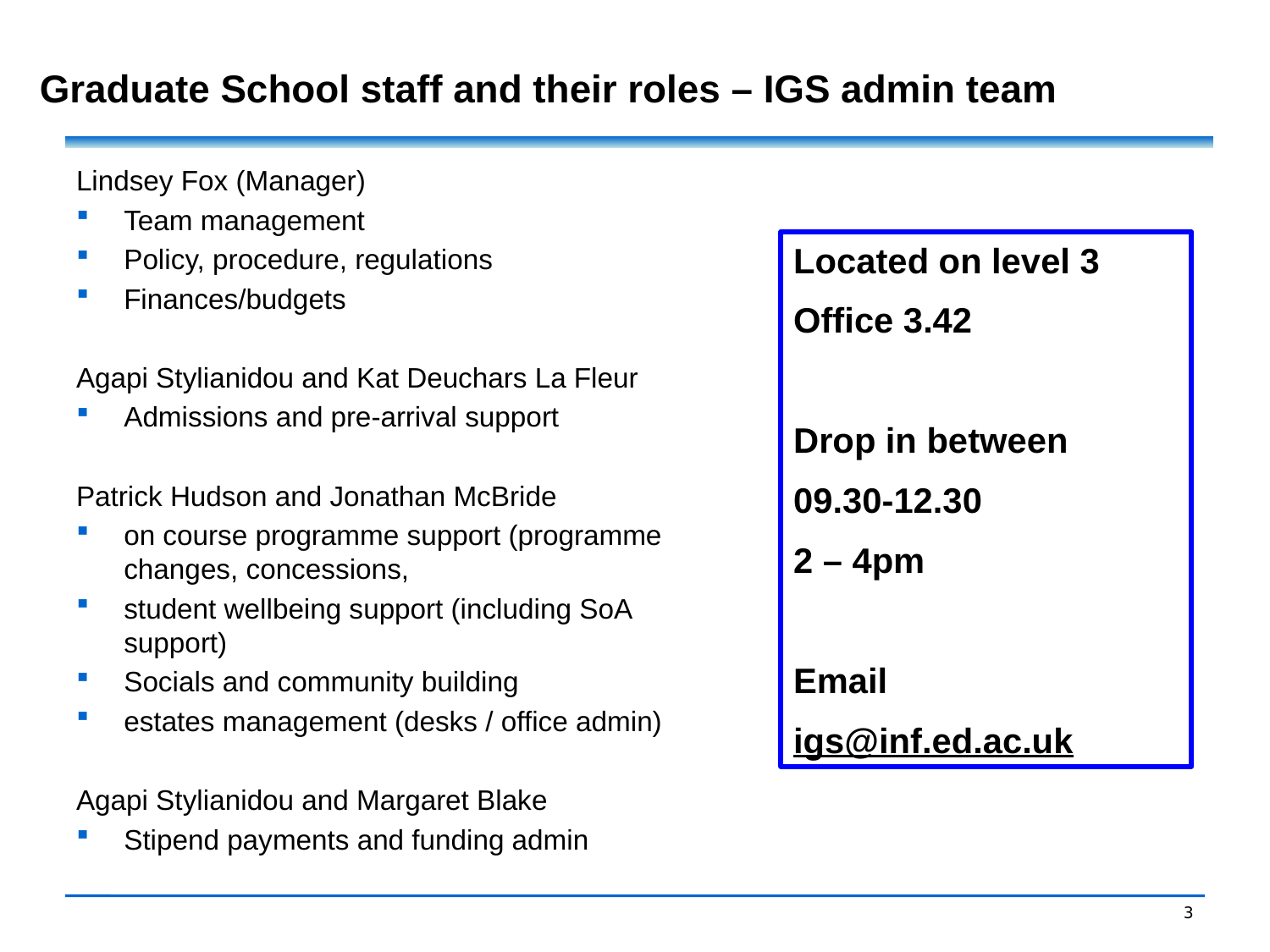

# Graduate School staff and their roles – IGS admin team
Lindsey Fox (Manager)
Team management
Policy, procedure, regulations
Finances/budgets

Agapi Stylianidou and Kat Deuchars La Fleur
Admissions and pre-arrival support

Patrick Hudson and Jonathan McBride
on course programme support (programme changes, concessions,
student wellbeing support (including SoA support)
Socials and community building
estates management (desks / office admin)

Agapi Stylianidou and Margaret Blake
Stipend payments and funding admin
Located on level 3
Office 3.42

Drop in between
09.30-12.30
2 – 4pm

Email
igs@inf.ed.ac.uk
3